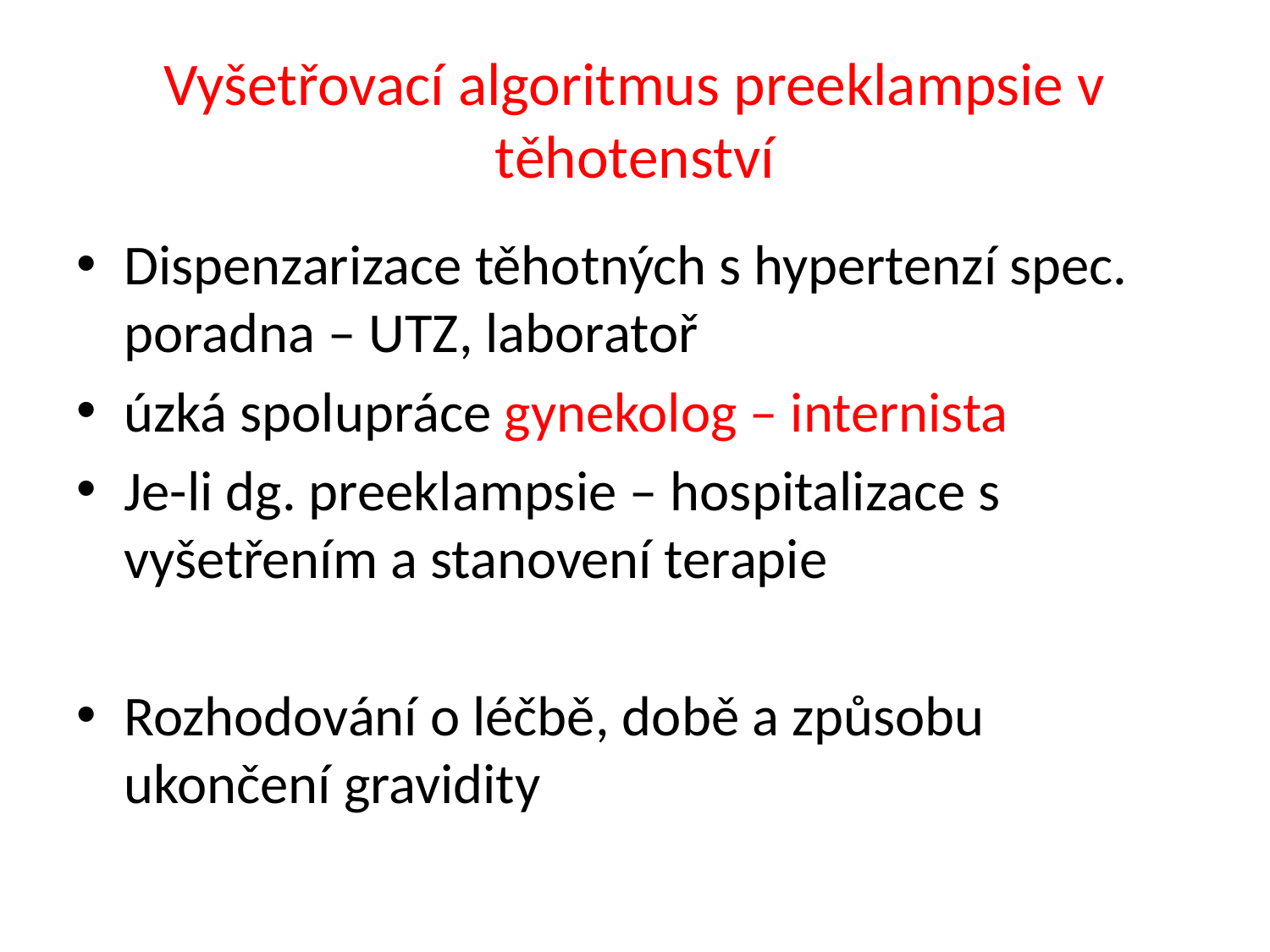

# Vyšetřovací algoritmus preeklampsie v těhotenství
Dispenzarizace těhotných s hypertenzí spec. poradna – UTZ, laboratoř
úzká spolupráce gynekolog – internista
Je-li dg. preeklampsie – hospitalizace s vyšetřením a stanovení terapie

Rozhodování o léčbě, době a způsobu ukončení gravidity